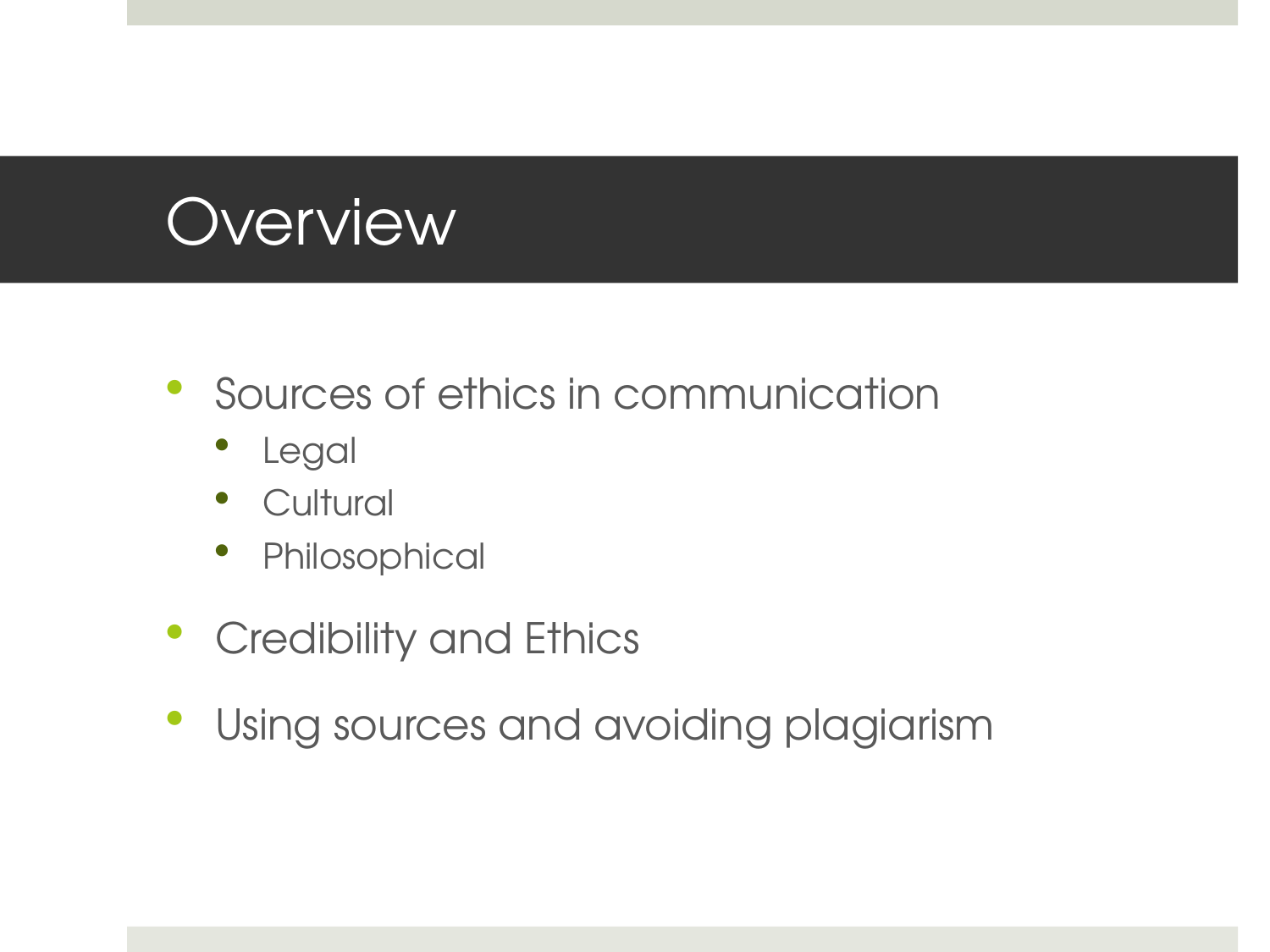

# Overview
Sources of ethics in communication
Legal
Cultural
Philosophical
Credibility and Ethics
Using sources and avoiding plagiarism